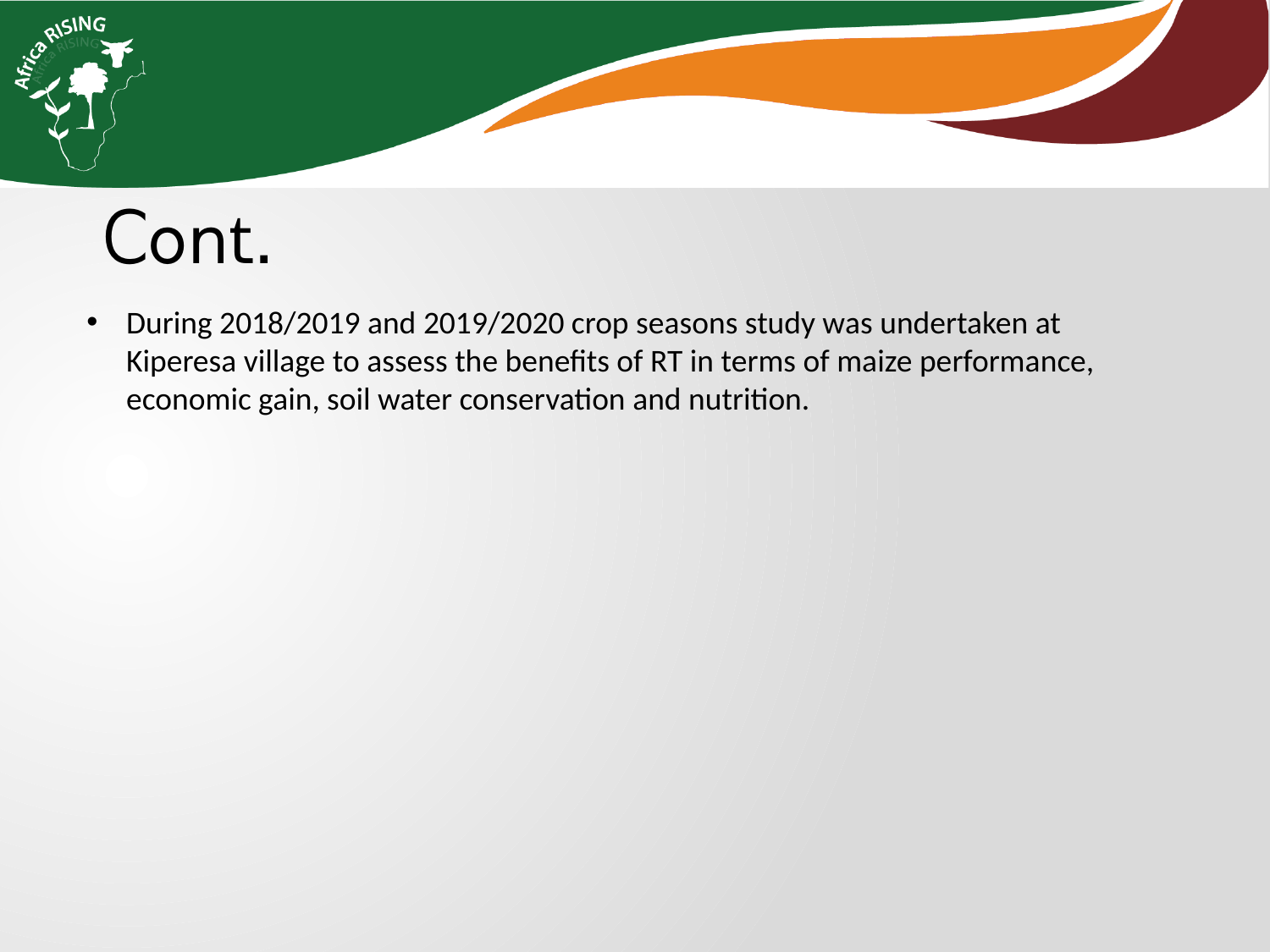

Cont.
During 2018/2019 and 2019/2020 crop seasons study was undertaken at Kiperesa village to assess the benefits of RT in terms of maize performance, economic gain, soil water conservation and nutrition.